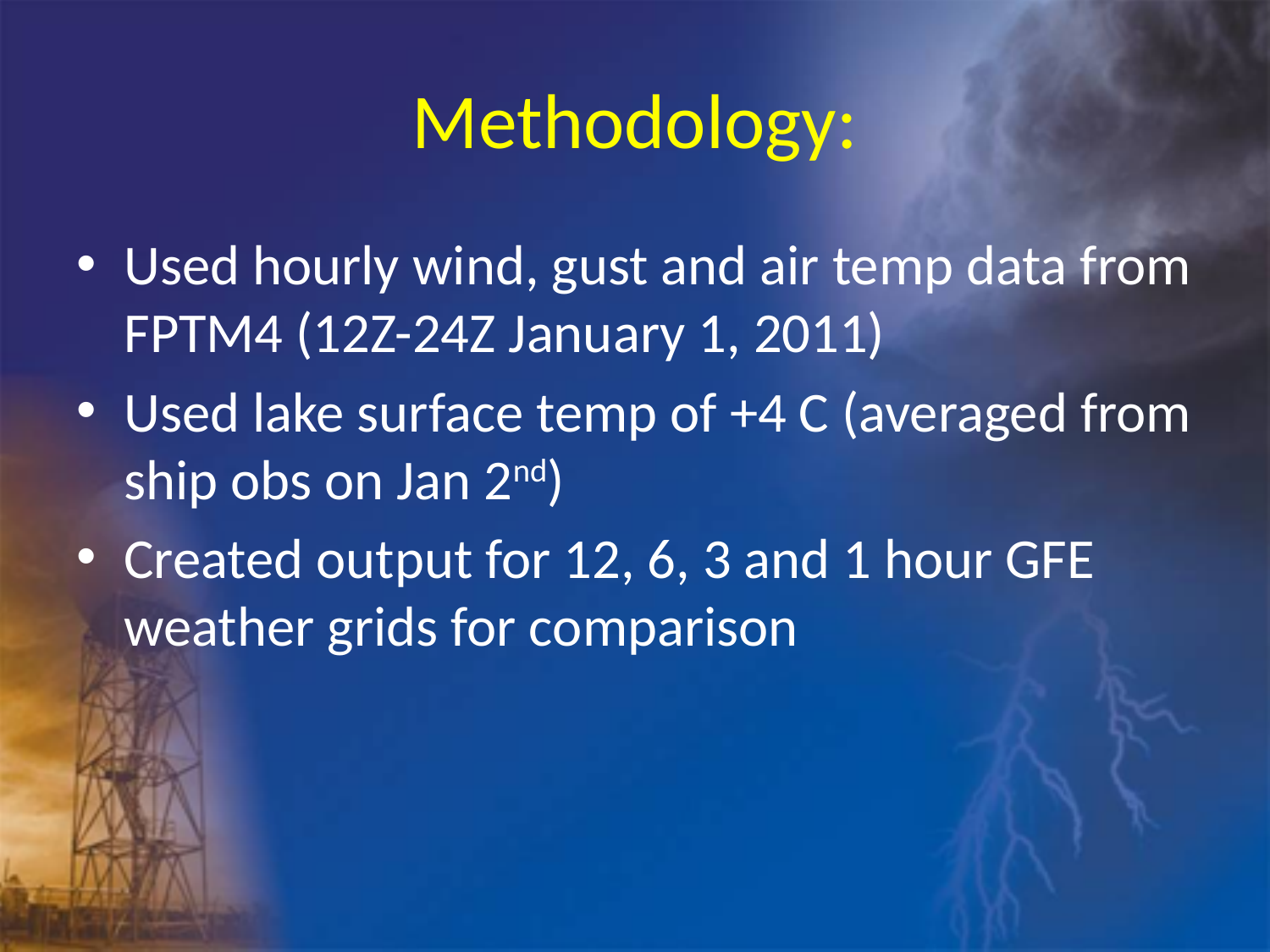

# Methodology:
Used hourly wind, gust and air temp data from FPTM4 (12Z-24Z January 1, 2011)
Used lake surface temp of +4 C (averaged from ship obs on Jan 2nd)
Created output for 12, 6, 3 and 1 hour GFE weather grids for comparison